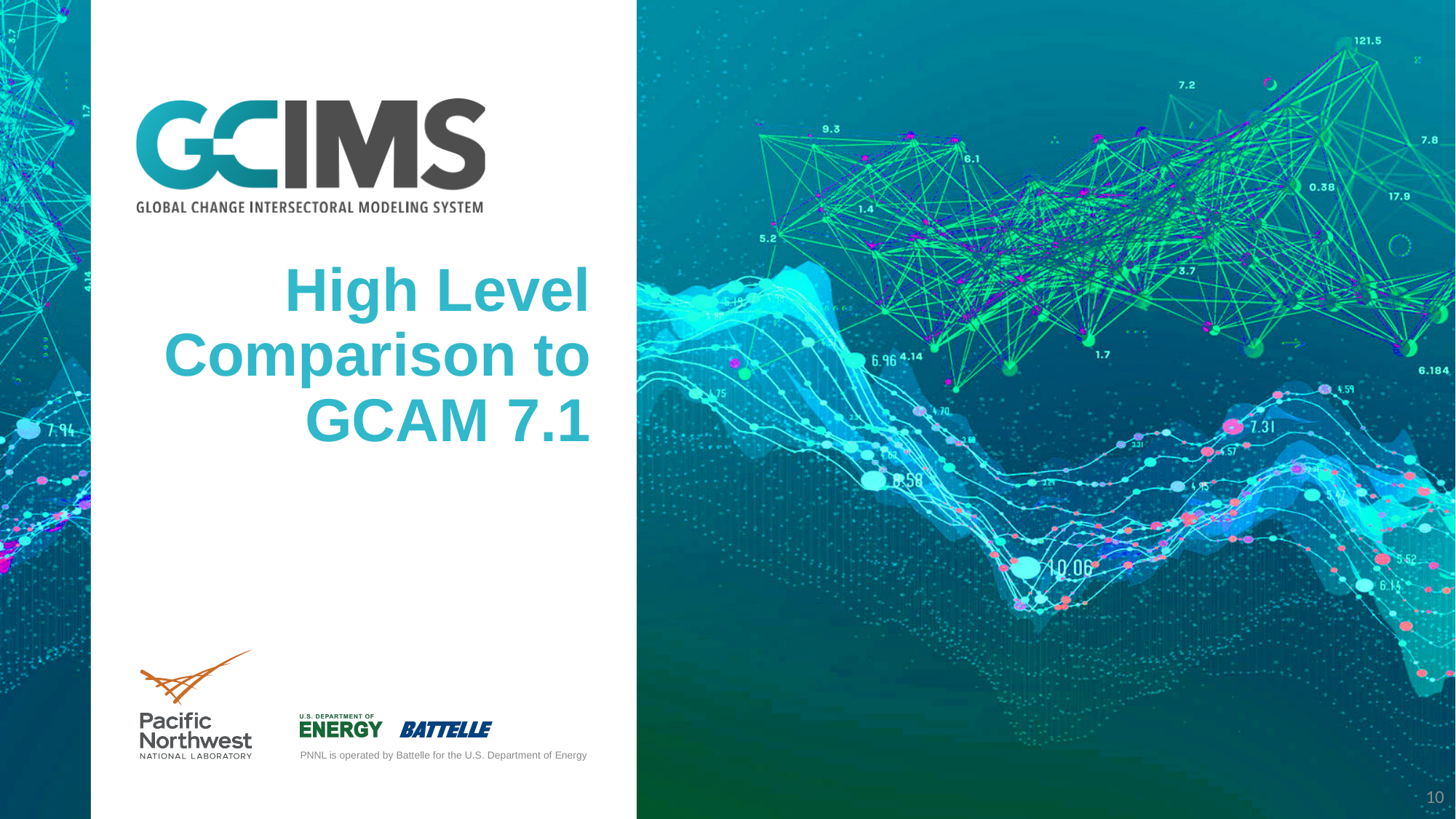

# High Level Comparison to GCAM 7.1

10